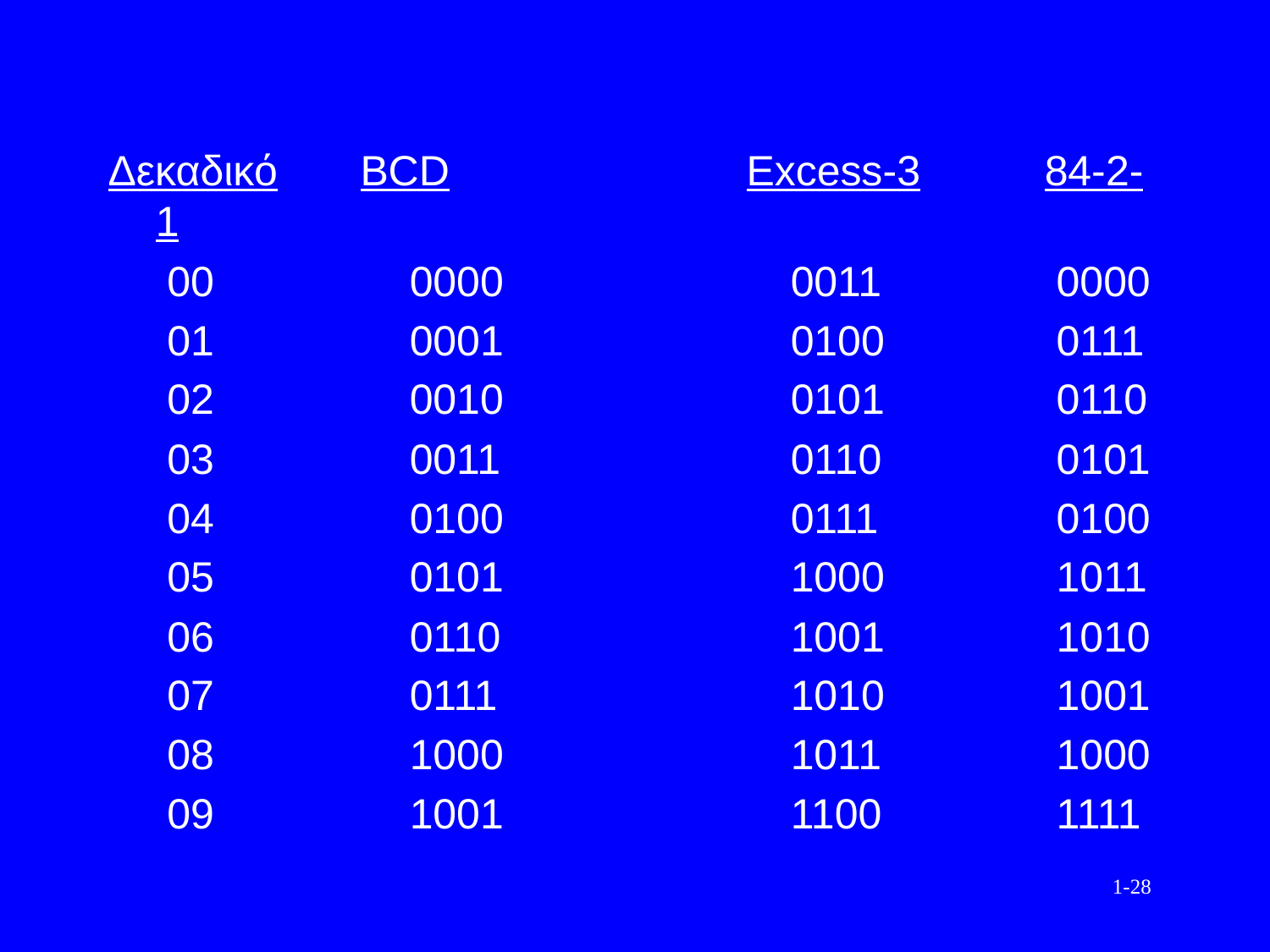

Δεκαδικό       BCD		       Excess-3	84-2-1
     00		0000			0011		 0000
     01		0001			0100		 0111
     02		0010			0101		 0110
     03		0011			0110		 0101
     04		0100			0111		 0100
     05		0101			1000		 1011
     06		0110			1001		 1010
     07		0111			1010		 1001
     08		1000			1011		 1000
     09		1001			1100		 1111